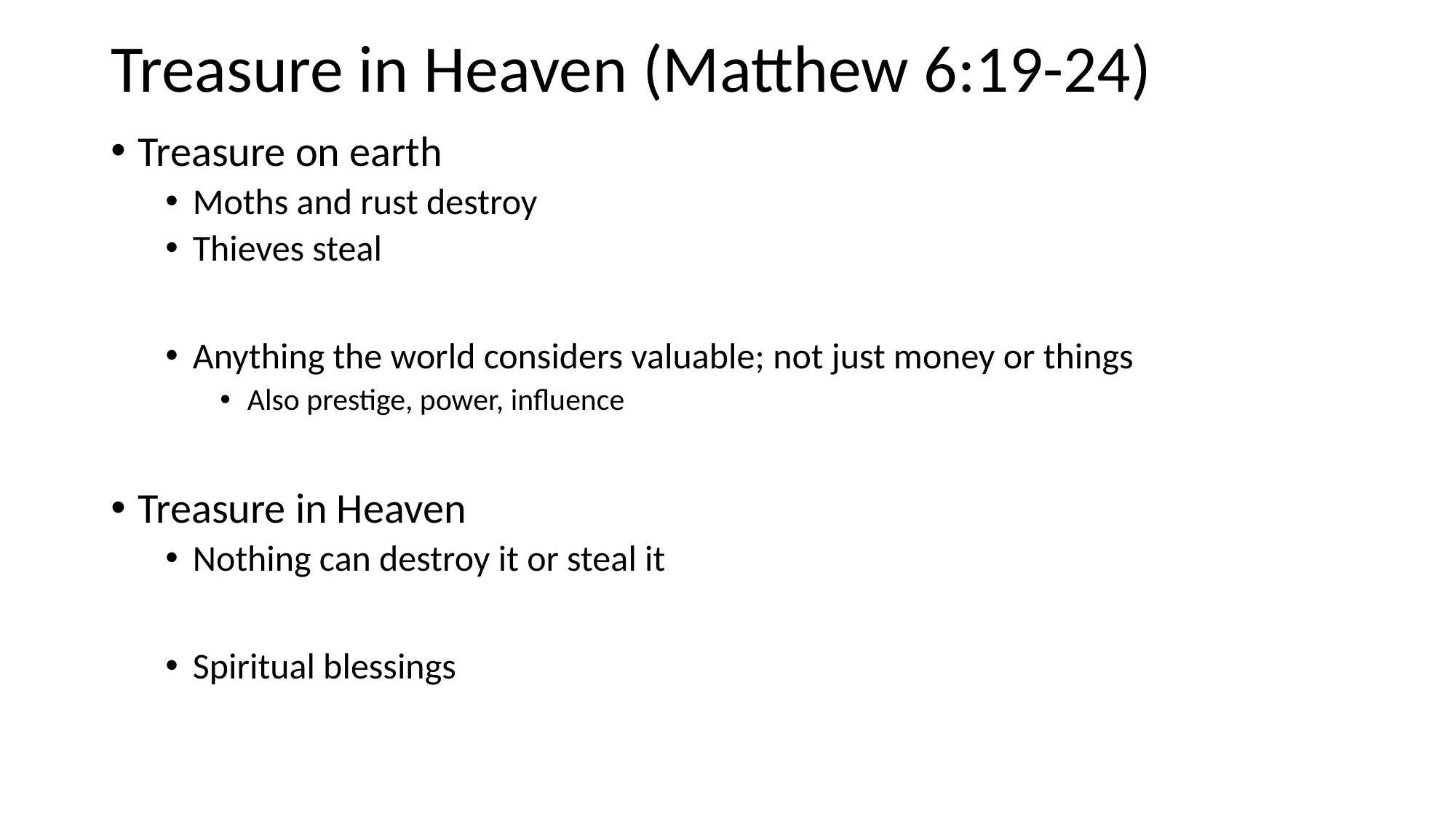

# Treasure in Heaven (Matthew 6:19-24)
Treasure on earth
Moths and rust destroy
Thieves steal

Anything the world considers valuable; not just money or things
Also prestige, power, influence

Treasure in Heaven
Nothing can destroy it or steal it

Spiritual blessings